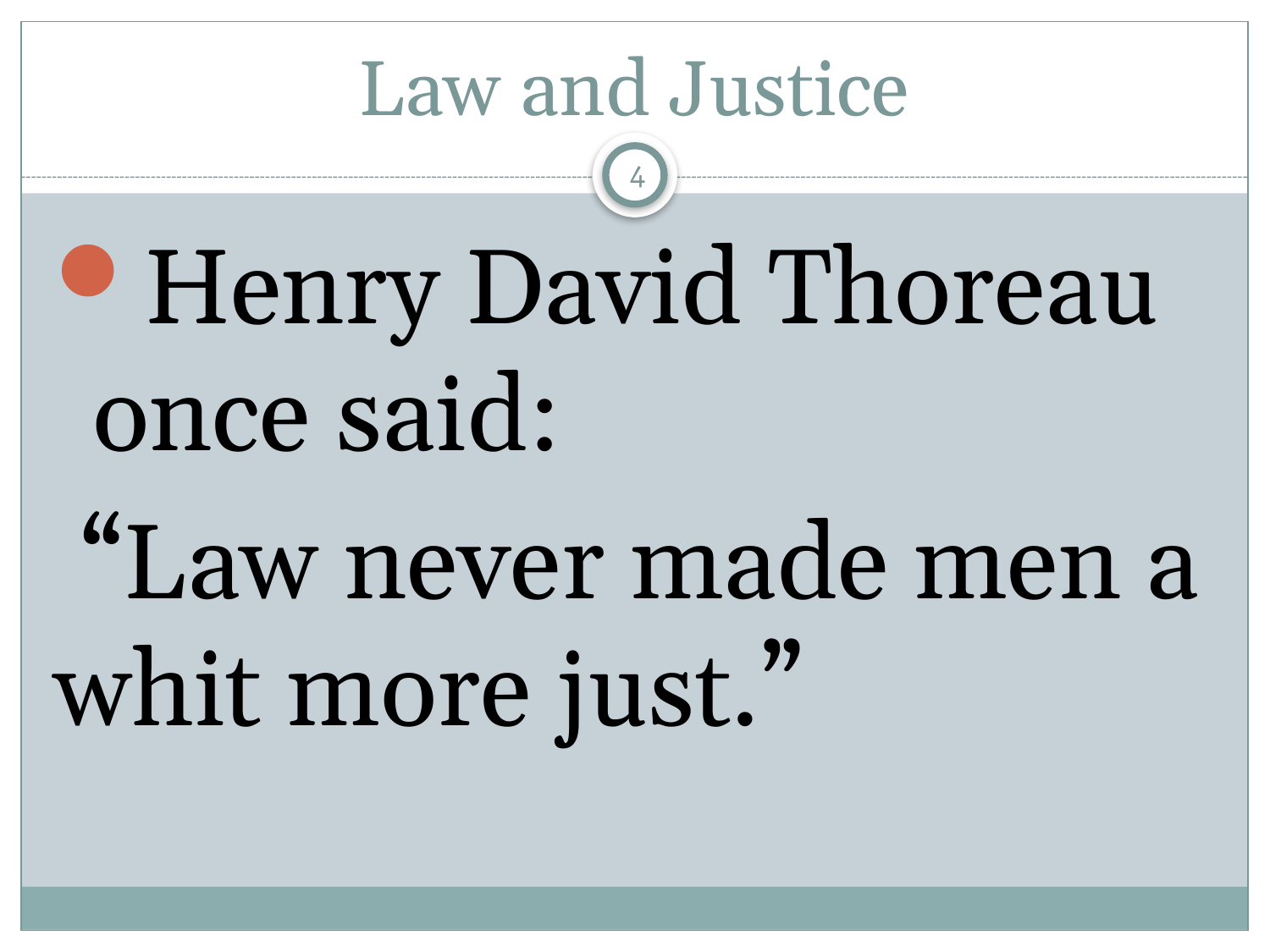

# Law and Justice
4
Henry David Thoreau once said:
 “Law never made men a whit more just.”